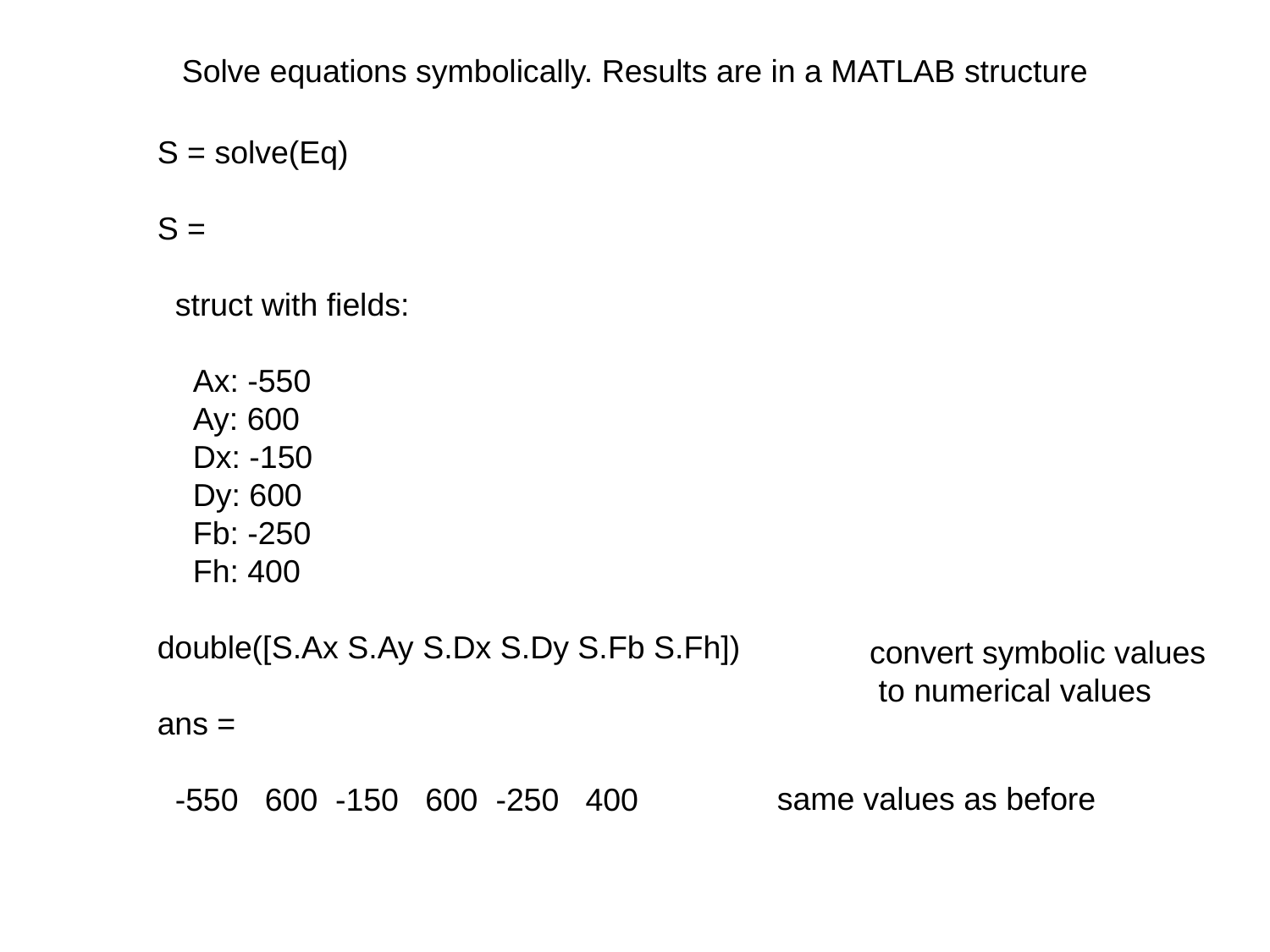

Solve equations symbolically. Results are in a MATLAB structure
S = solve(Eq)

S =

  struct with fields:

    Ax: -550
    Ay: 600
    Dx: -150
    Dy: 600
    Fb: -250
    Fh: 400

double([S.Ax S.Ay S.Dx S.Dy S.Fb S.Fh])

ans =

  -550   600  -150   600  -250   400
convert symbolic values
 to numerical values
same values as before